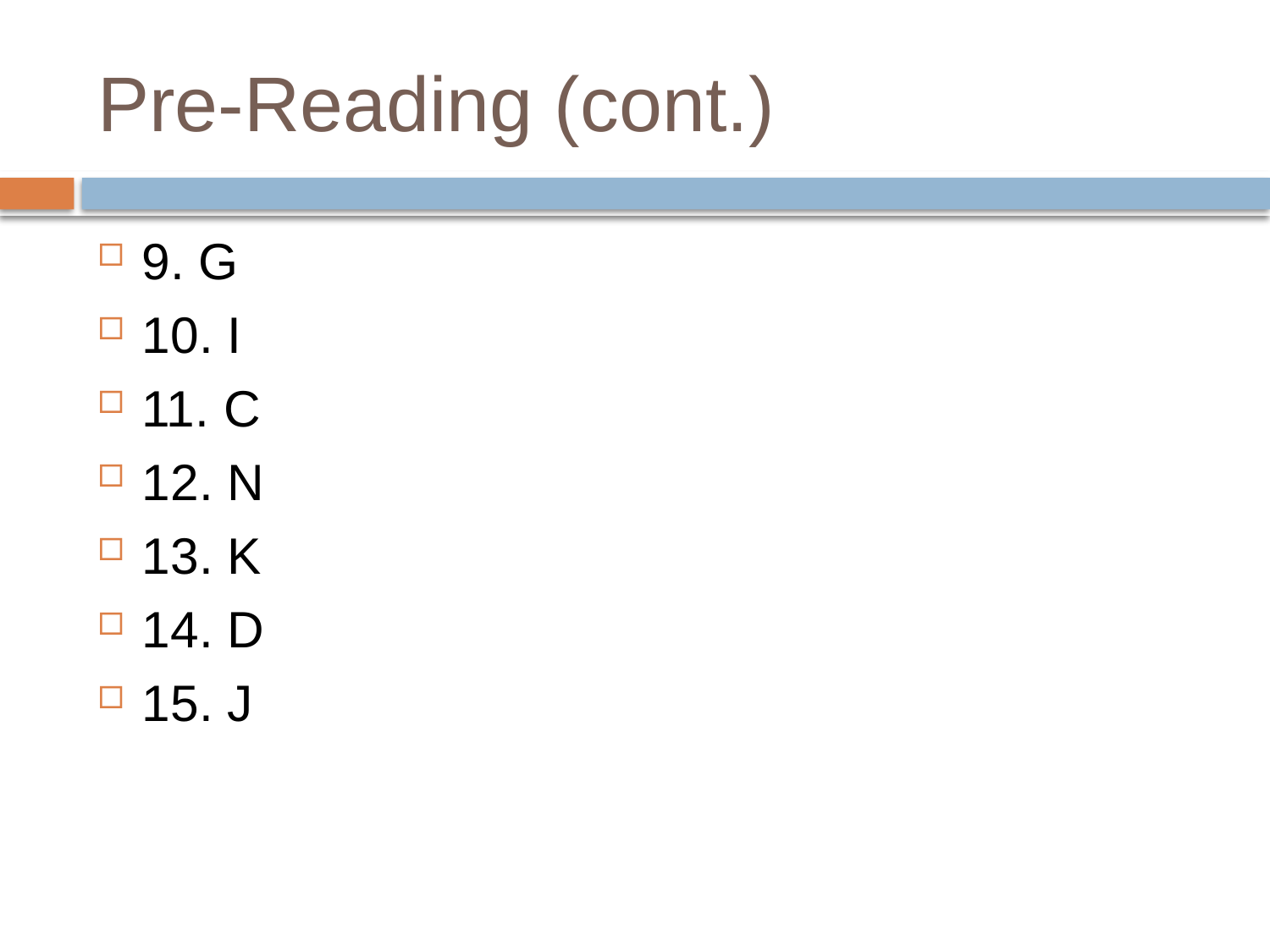

# Pre-Reading (cont.)
9. G
10. I
11. C
12. N
13. K
14. D
15. J